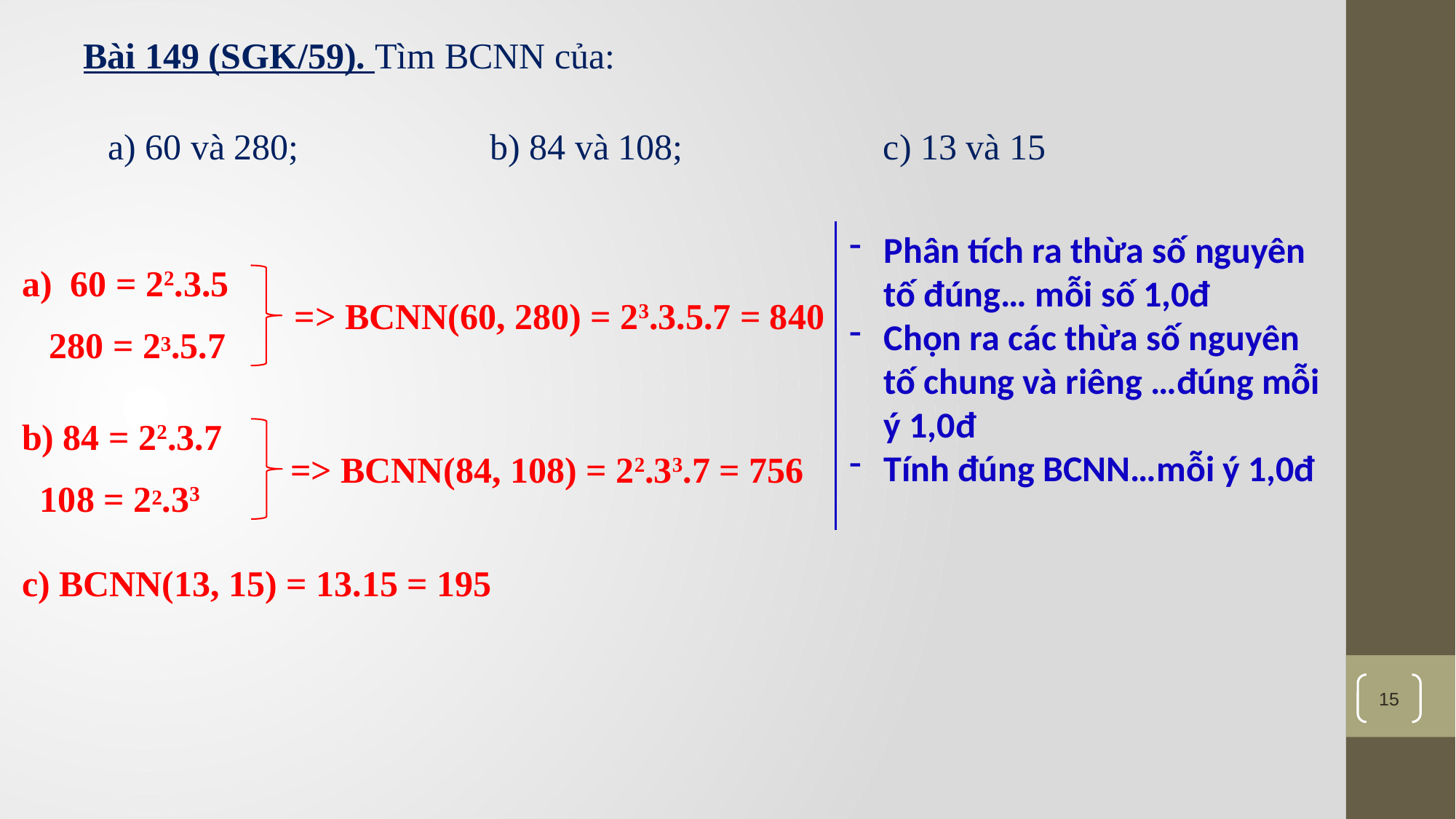

Bài 149 (SGK/59). Tìm BCNN của:
a) 60 và 280;                     b) 84 và 108;                      c) 13 và 15
Phân tích ra thừa số nguyên tố đúng… mỗi số 1,0đ
Chọn ra các thừa số nguyên tố chung và riêng …đúng mỗi ý 1,0đ
Tính đúng BCNN…mỗi ý 1,0đ
a)  60 = 22.3.5
   280 = 23.5.7

=> BCNN(60, 280) = 23.3.5.7 = 840
b) 84 = 22.3.7
  108 = 22.33

=> BCNN(84, 108) = 22.33.7 = 756
c) BCNN(13, 15) = 13.15 = 195
15